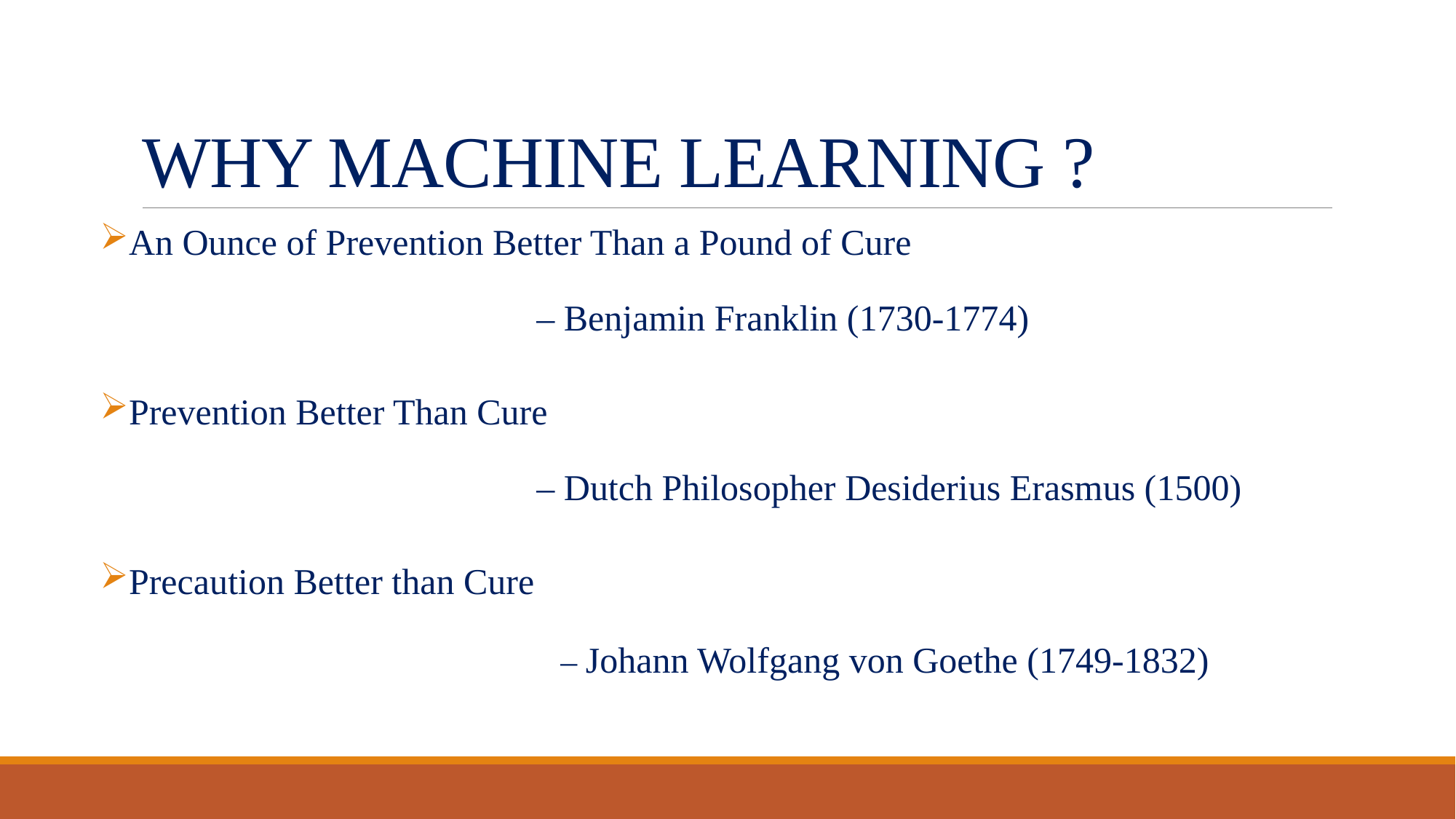

# WHY MACHINE LEARNING ?
An Ounce of Prevention Better Than a Pound of Cure
				– Benjamin Franklin (1730-1774)
Prevention Better Than Cure
				– Dutch Philosopher Desiderius Erasmus (1500)
Precaution Better than Cure
				– Johann Wolfgang von Goethe (1749-1832)